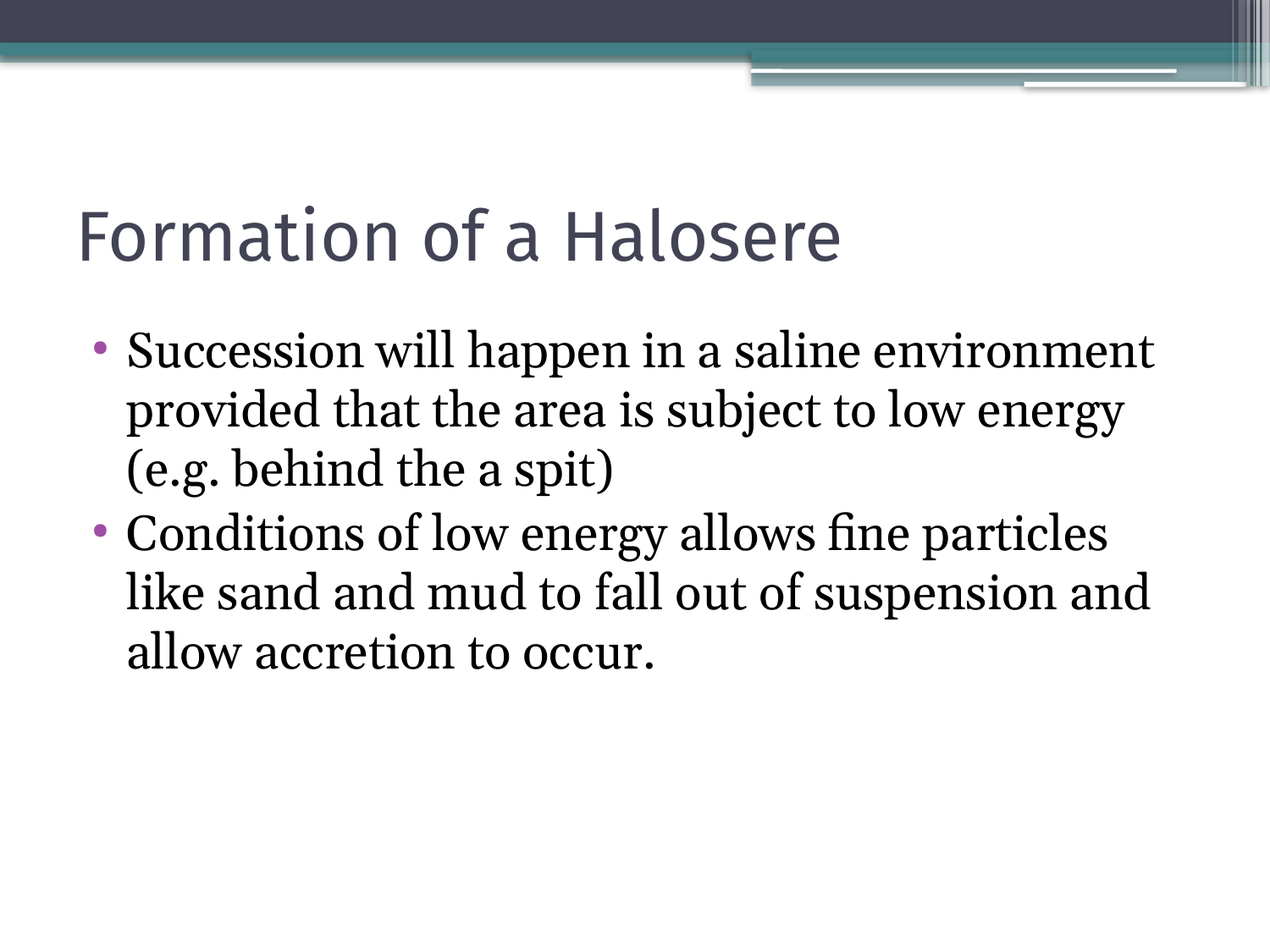

# Formation of a Halosere
Succession will happen in a saline environment provided that the area is subject to low energy (e.g. behind the a spit)
Conditions of low energy allows fine particles like sand and mud to fall out of suspension and allow accretion to occur.